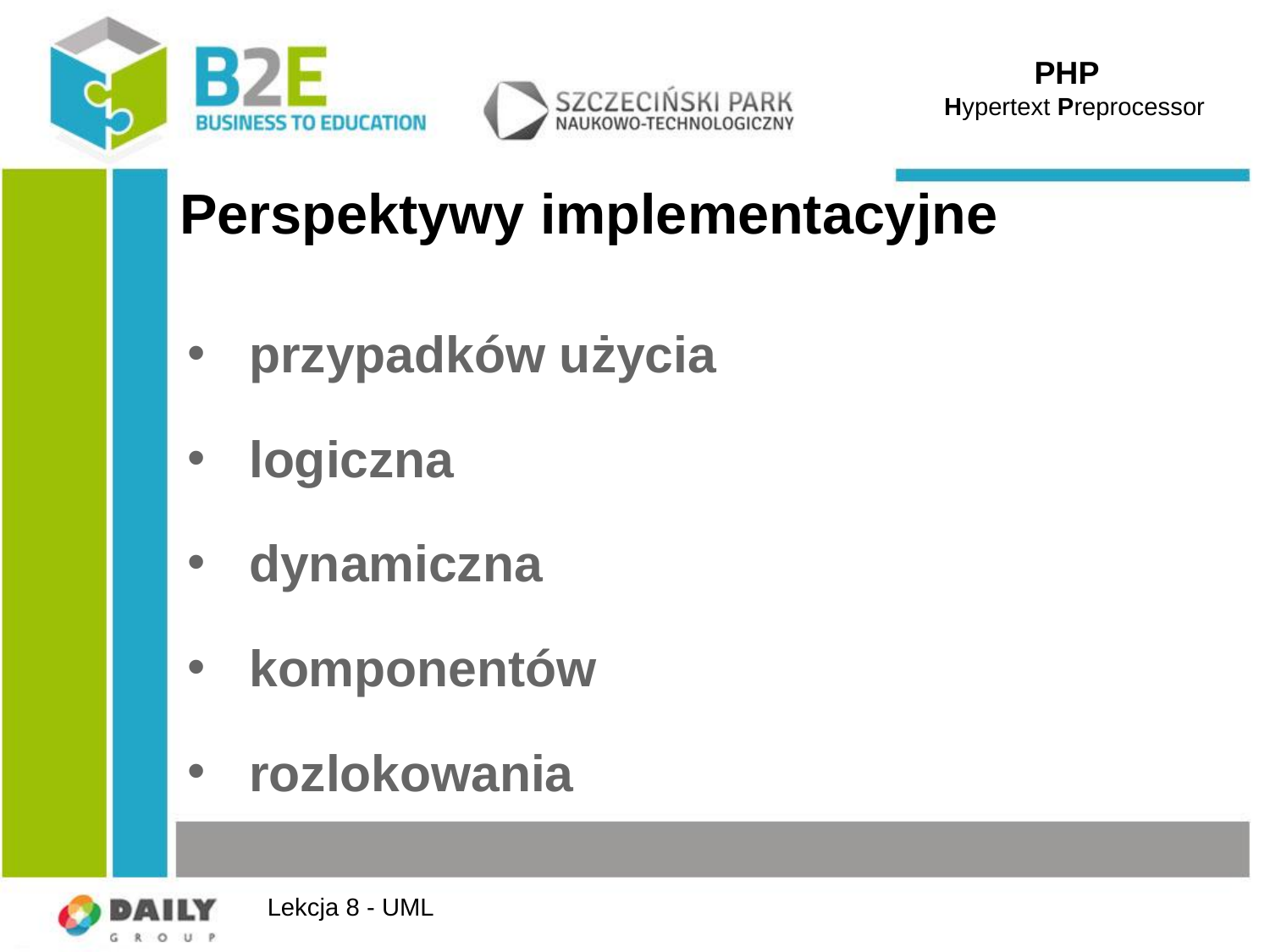

PHP
 Hypertext Preprocessor
# Perspektywy implementacyjne
przypadków użycia
logiczna
dynamiczna
komponentów
rozlokowania
Lekcja 8 - UML